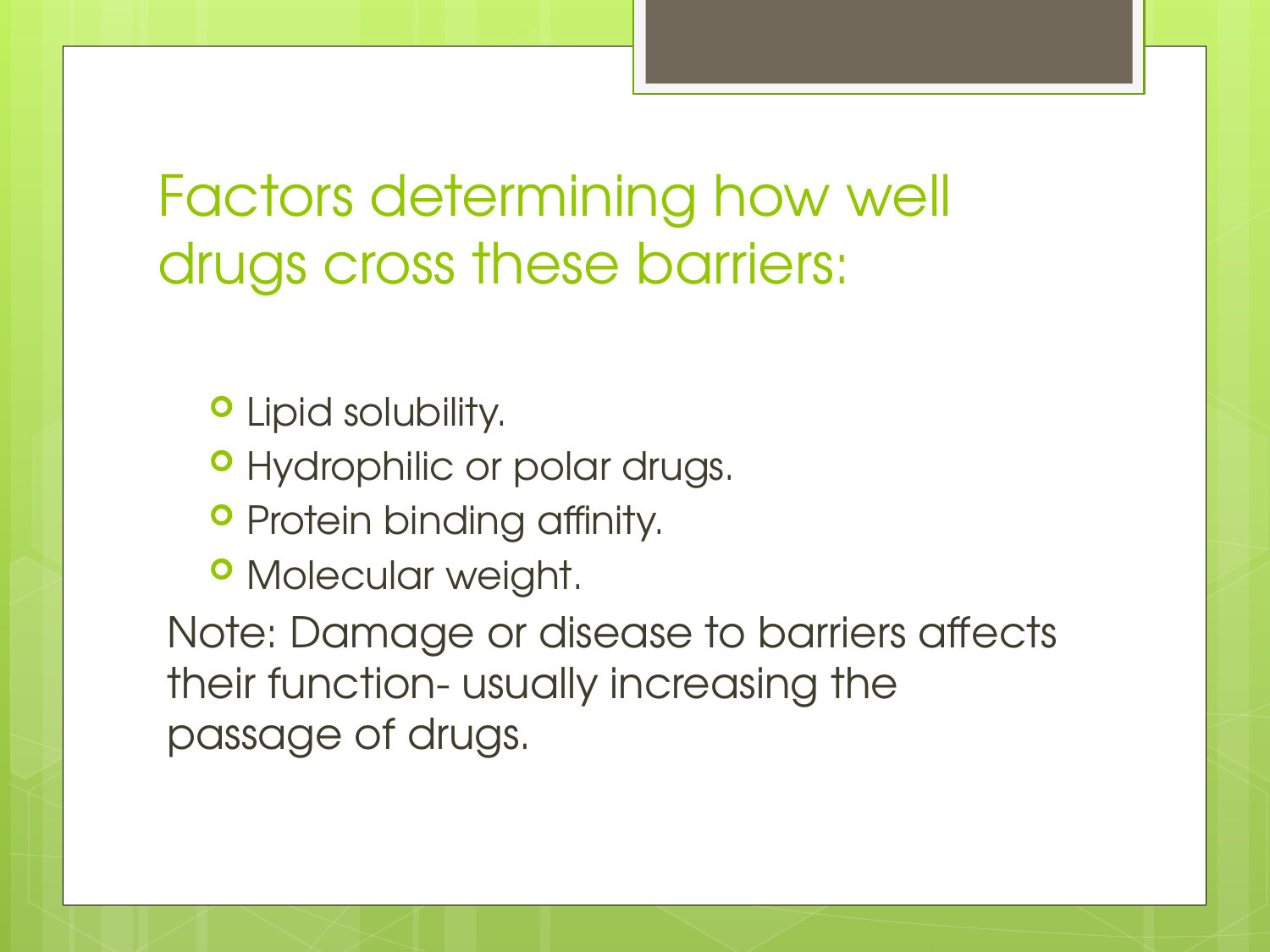

# Factors determining how well drugs cross these barriers:

Lipid solubility.
Hydrophilic or polar drugs.
Protein binding affinity.
Molecular weight.
Note: Damage or disease to barriers affects their function- usually increasing the passage of drugs.